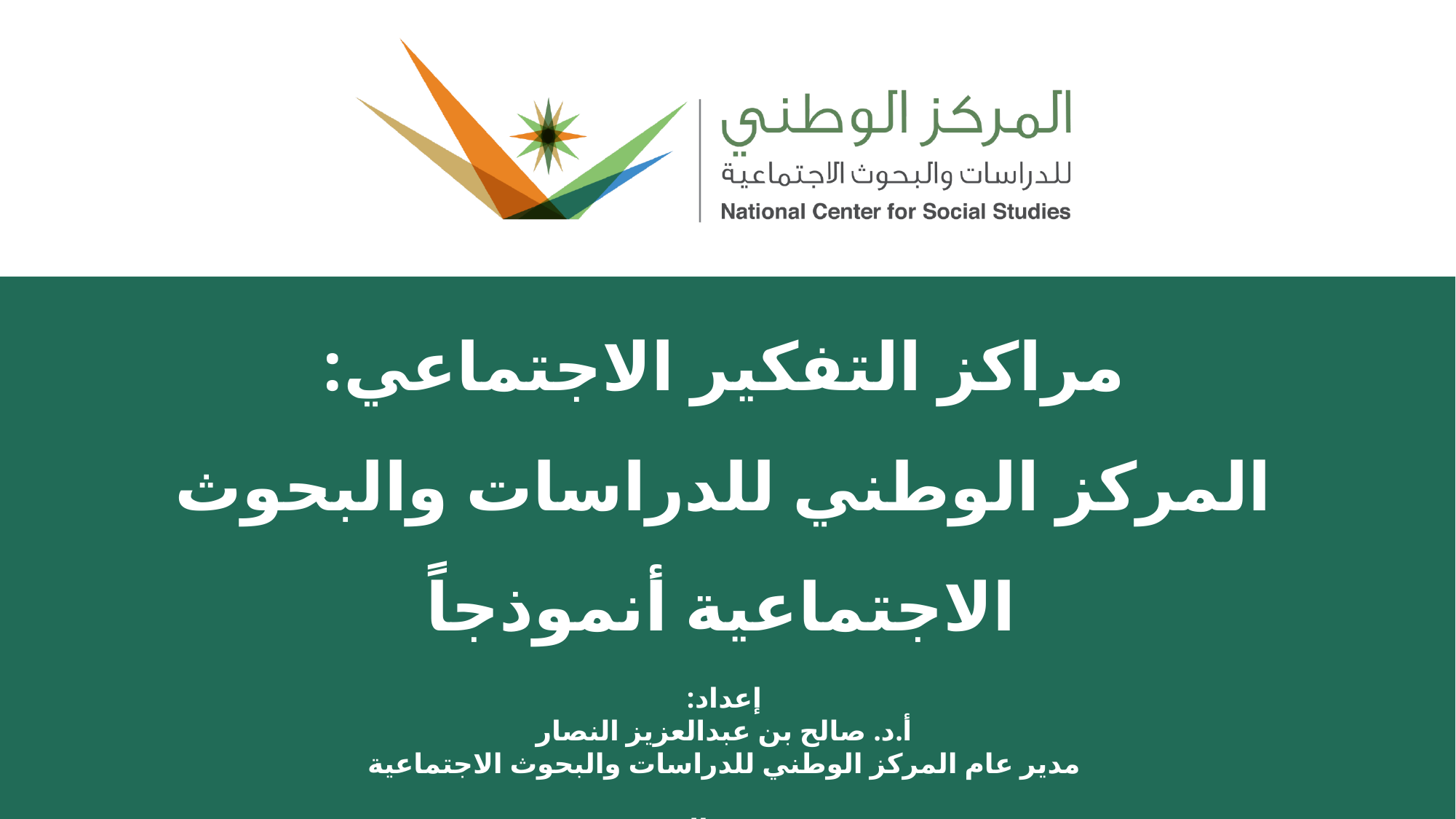

مراكز التفكير الاجتماعي:
المركز الوطني للدراسات والبحوث الاجتماعية أنموذجاً

إعداد:
أ.د. صالح بن عبدالعزيز النصار
مدير عام المركز الوطني للدراسات والبحوث الاجتماعية

مقدم إلى
المؤتمر العلمي لمعهد البحوث والدراسات العربية في جامعة الدول العربية بعنوان:
مراكز البحوث العربية والتنمية والتحديث
القاهرة: 1-2 ديسمبر 2015